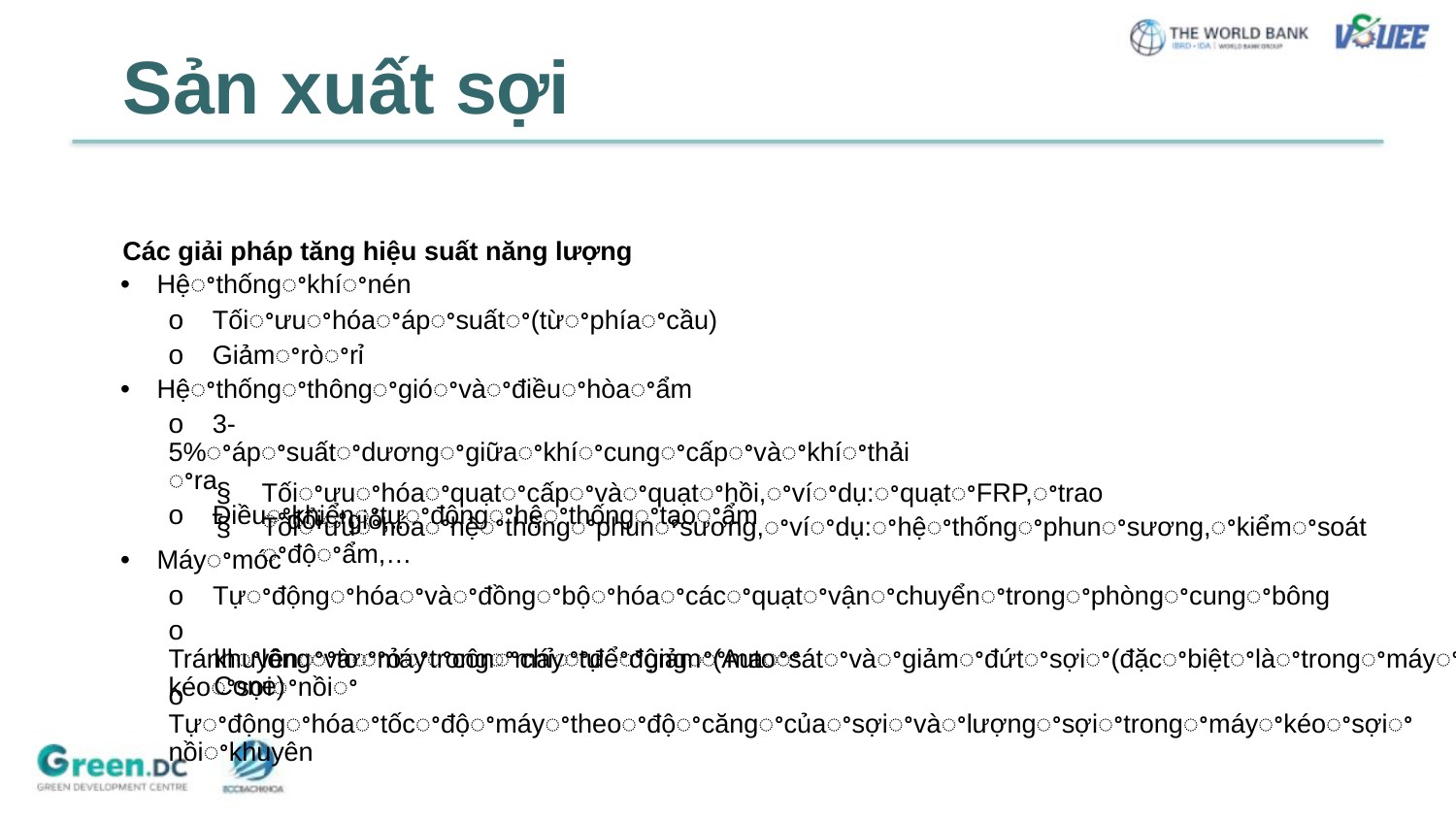

Sản xuất sợi
Các giải pháp tăng hiệu suất năng lượng
• Hệꢀthốngꢀkhíꢀnén
o Tốiꢀưuꢀhóaꢀápꢀsuấtꢀ(từꢀphíaꢀcầu)
o Giảmꢀròꢀrỉ
• Hệꢀthốngꢀthôngꢀgióꢀvàꢀđiềuꢀhòaꢀẩm
o 3-5%ꢀápꢀsuấtꢀdươngꢀgiữaꢀkhíꢀcungꢀcấpꢀvàꢀkhíꢀthảiꢀra
o Điềuꢀkhiểnꢀtựꢀđộngꢀhệꢀthốngꢀtạoꢀẩm
§
§
Tốiꢀưuꢀhóaꢀquạtꢀcấpꢀvàꢀquạtꢀhồi,ꢀvíꢀdụ:ꢀquạtꢀFRP,ꢀtraoꢀđổiꢀgió,...
Tốiꢀưuꢀhóaꢀhệꢀthốngꢀphunꢀsương,ꢀvíꢀdụ:ꢀhệꢀthốngꢀphunꢀsương,ꢀkiểmꢀsoátꢀđộꢀẩm,…
• Máyꢀmóc
o Tựꢀđộngꢀhóaꢀvàꢀđồngꢀbộꢀhóaꢀcácꢀquạtꢀvậnꢀchuyểnꢀtrongꢀphòngꢀcungꢀbông
o Tránhꢀlôngꢀtơꢀởꢀtrongꢀmáyꢀđểꢀgiảmꢀmaꢀsátꢀvàꢀgiảmꢀđứtꢀsợiꢀ(đặcꢀbiệtꢀlàꢀtrongꢀmáyꢀkéoꢀsợiꢀnồiꢀ
khuyênꢀvàꢀmáyꢀcônꢀchỉꢀtựꢀđộngꢀ(AutoꢀCone)
o Tựꢀđộngꢀhóaꢀtốcꢀđộꢀmáyꢀtheoꢀđộꢀcăngꢀcủaꢀsợiꢀvàꢀlượngꢀsợiꢀtrongꢀmáyꢀkéoꢀsợiꢀnồiꢀkhuyên